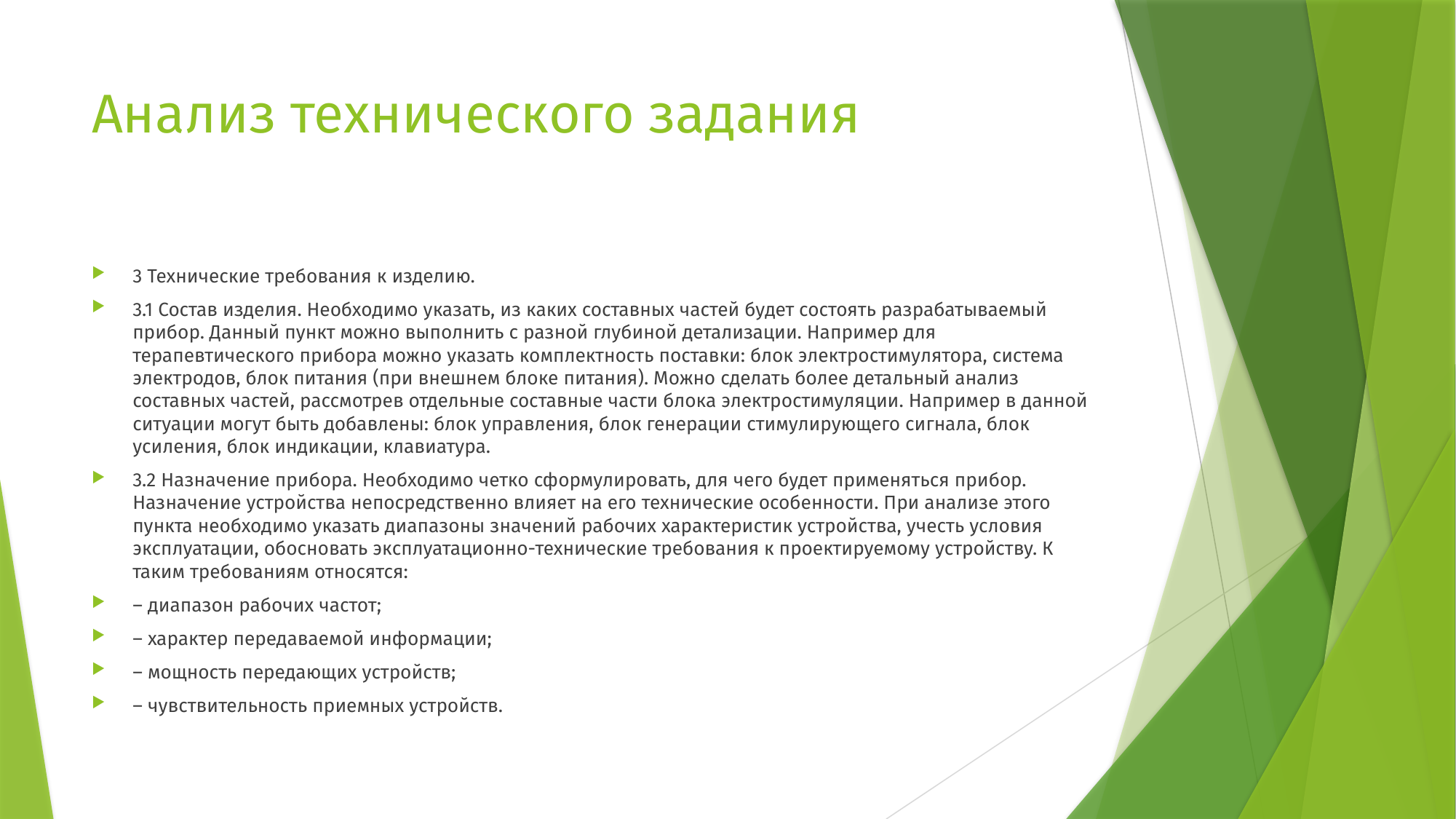

# Анализ технического задания
3 Технические требования к изделию.
3.1 Состав изделия. Необходимо указать, из каких составных частей будет состоять разрабатываемый прибор. Данный пункт можно выполнить с разной глубиной детализации. Например для терапевтического прибора можно указать комплектность поставки: блок электростимулятора, система электродов, блок питания (при внешнем блоке питания). Можно сделать более детальный анализ составных частей, рассмотрев отдельные составные части блока электростимуляции. Например в данной ситуации могут быть добавлены: блок управления, блок генерации стимулирующего сигнала, блок усиления, блок индикации, клавиатура.
3.2 Назначение прибора. Необходимо четко сформулировать, для чего будет применяться прибор. Назначение устройства непосредственно влияет на его технические особенности. При анализе этого пункта необходимо указать диапазоны значений рабочих характеристик устройства, учесть условия эксплуатации, обосновать эксплуатационно-технические требования к проектируемому устройству. К таким требованиям относятся:
– диапазон рабочих частот;
– характер передаваемой информации;
– мощность передающих устройств;
– чувствительность приемных устройств.